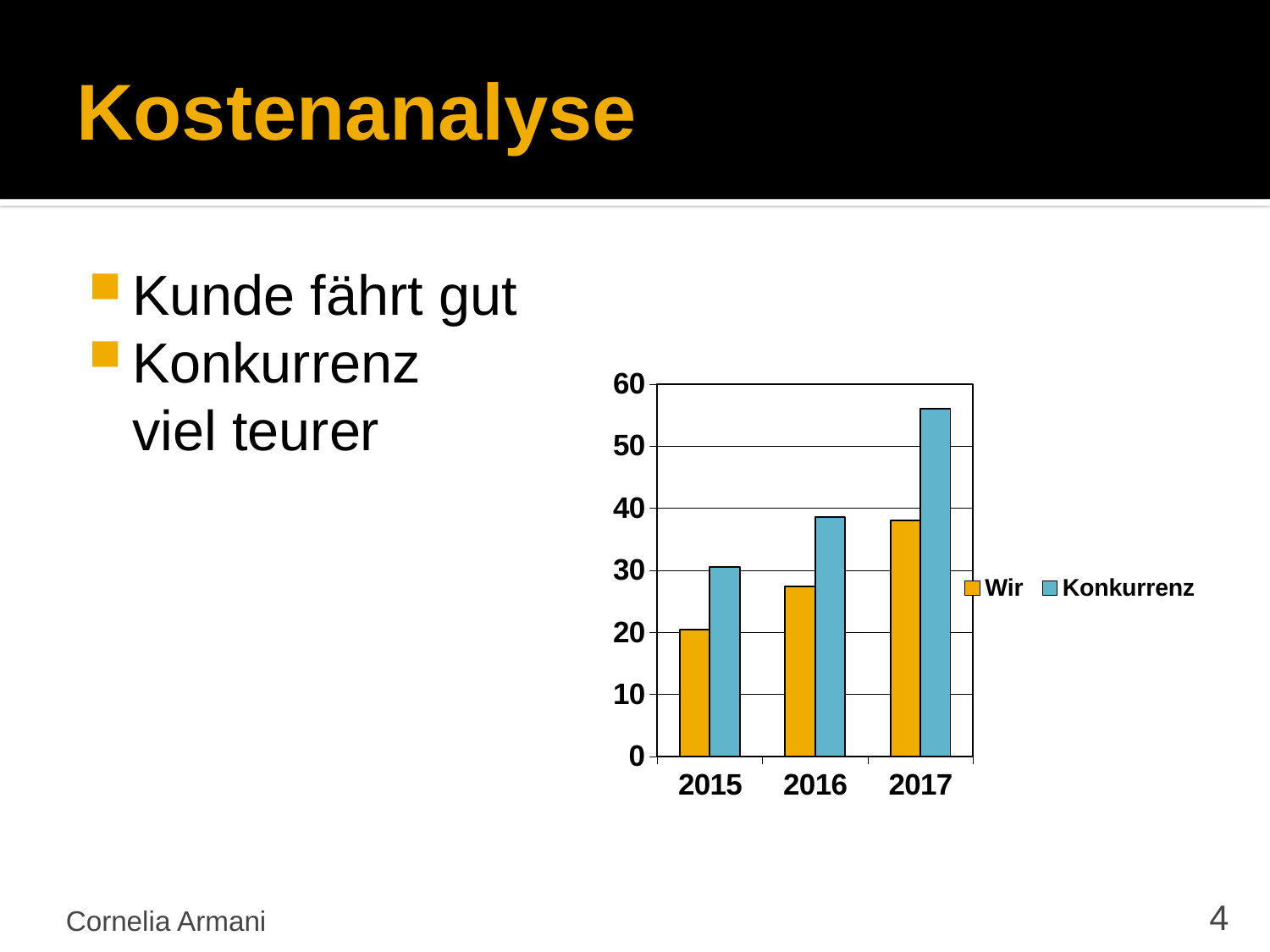

# Kostenanalyse
Kunde fährt gut
Konkurrenz
viel teurer

### Chart

| Category | Wir | Konkurrenz |
|---|---|---|
| 2015 | 20.4 | 30.6 |
| 2016 | 27.4 | 38.6 |
| 2017 | 38.0 | 56.0 |
Cornelia Armani
4